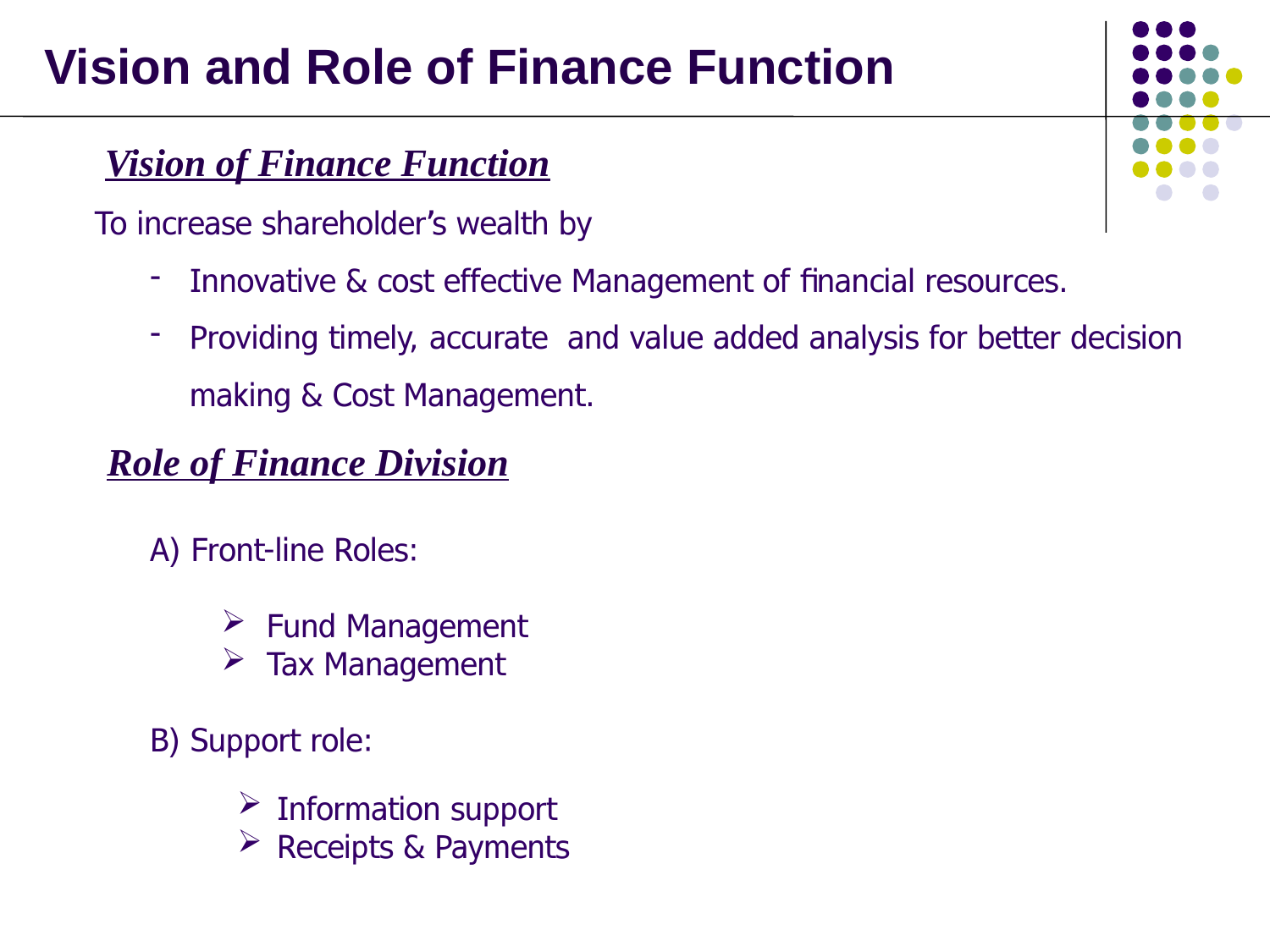

Vision and Role of Finance Function

Vision of Finance Function
 To increase shareholder’s wealth by
Innovative & cost effective Management of financial resources.
Providing timely, accurate  and value added analysis for better decision  making & Cost Management.
Role of Finance Division
A) Front-line Roles:

  Fund Management
  Tax Management

B) Support role:

Information support
Receipts & Payments